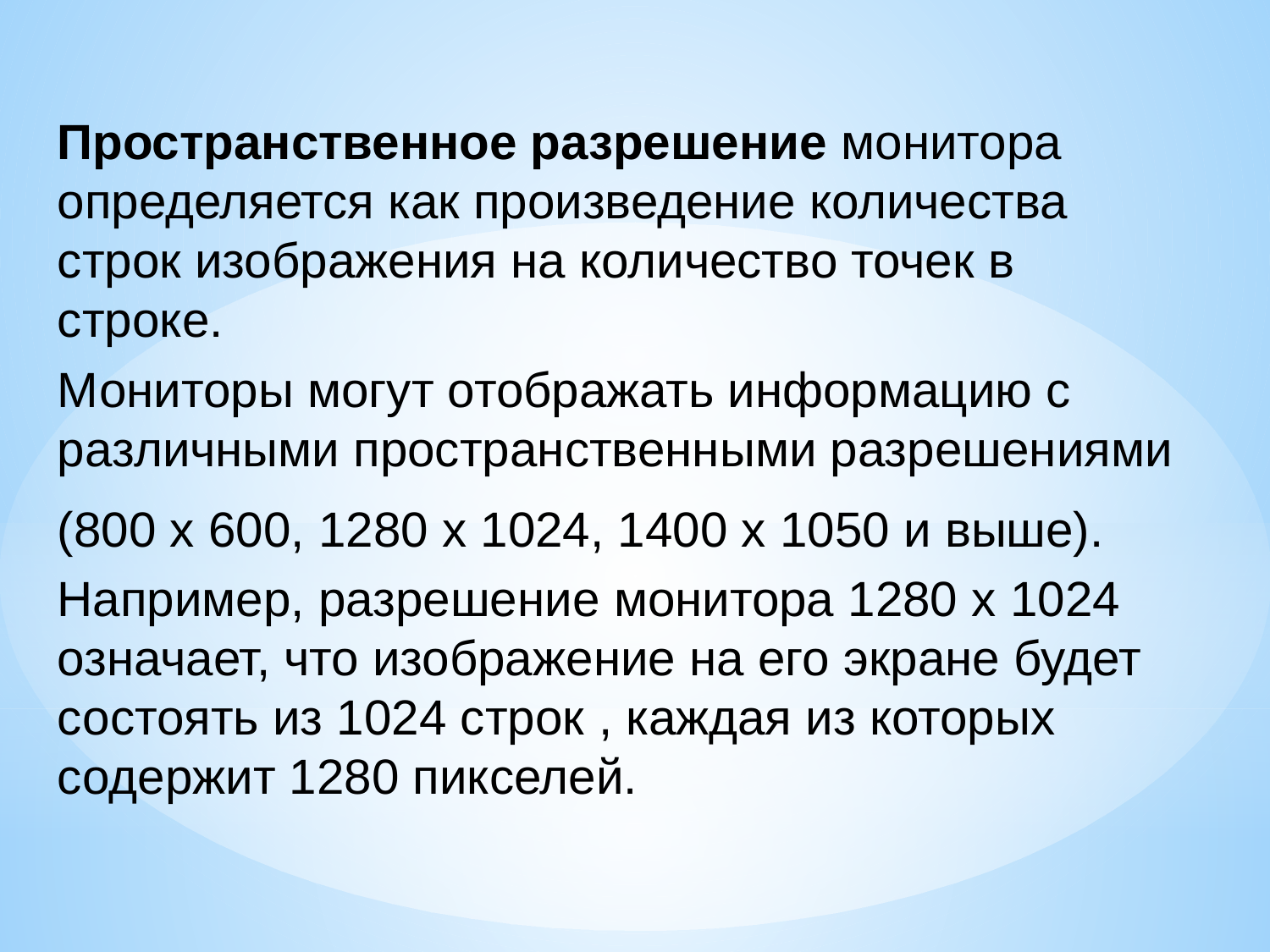

Пространственное разрешение монитора
определяется как произведение количества строк изображения на количество точек в
строке.
Мониторы могут отображать информацию с различными пространственными разрешениями
(800 х 600, 1280 х 1024, 1400 х 1050 и выше).
Например, разрешение монитора 1280 х 1024 означает, что изображение на его экране будет
состоять из 1024 строк , каждая из которых содержит 1280 пикселей.